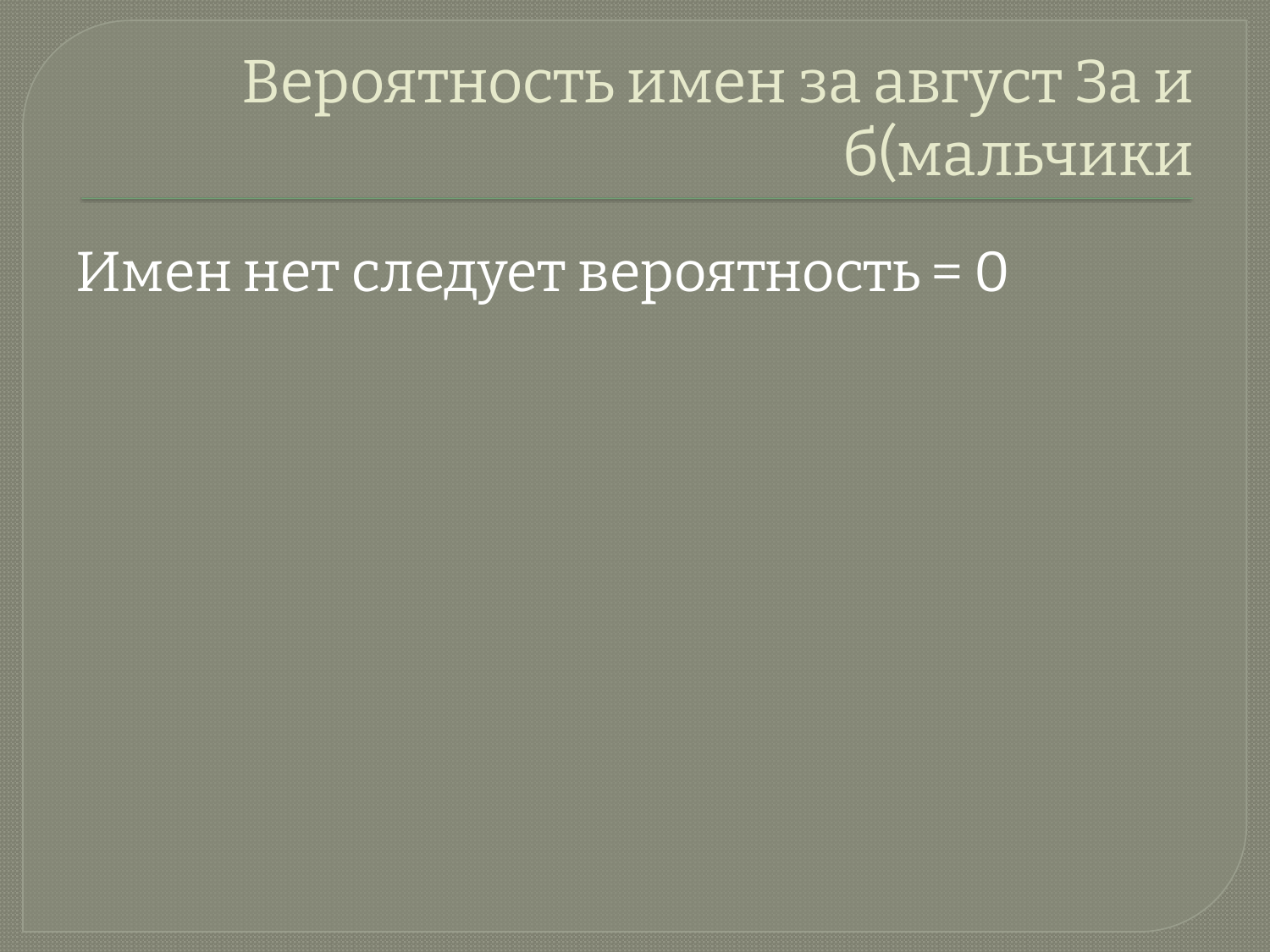

# Вероятность имен за август 3а и б(мальчики
Имен нет следует вероятность = 0